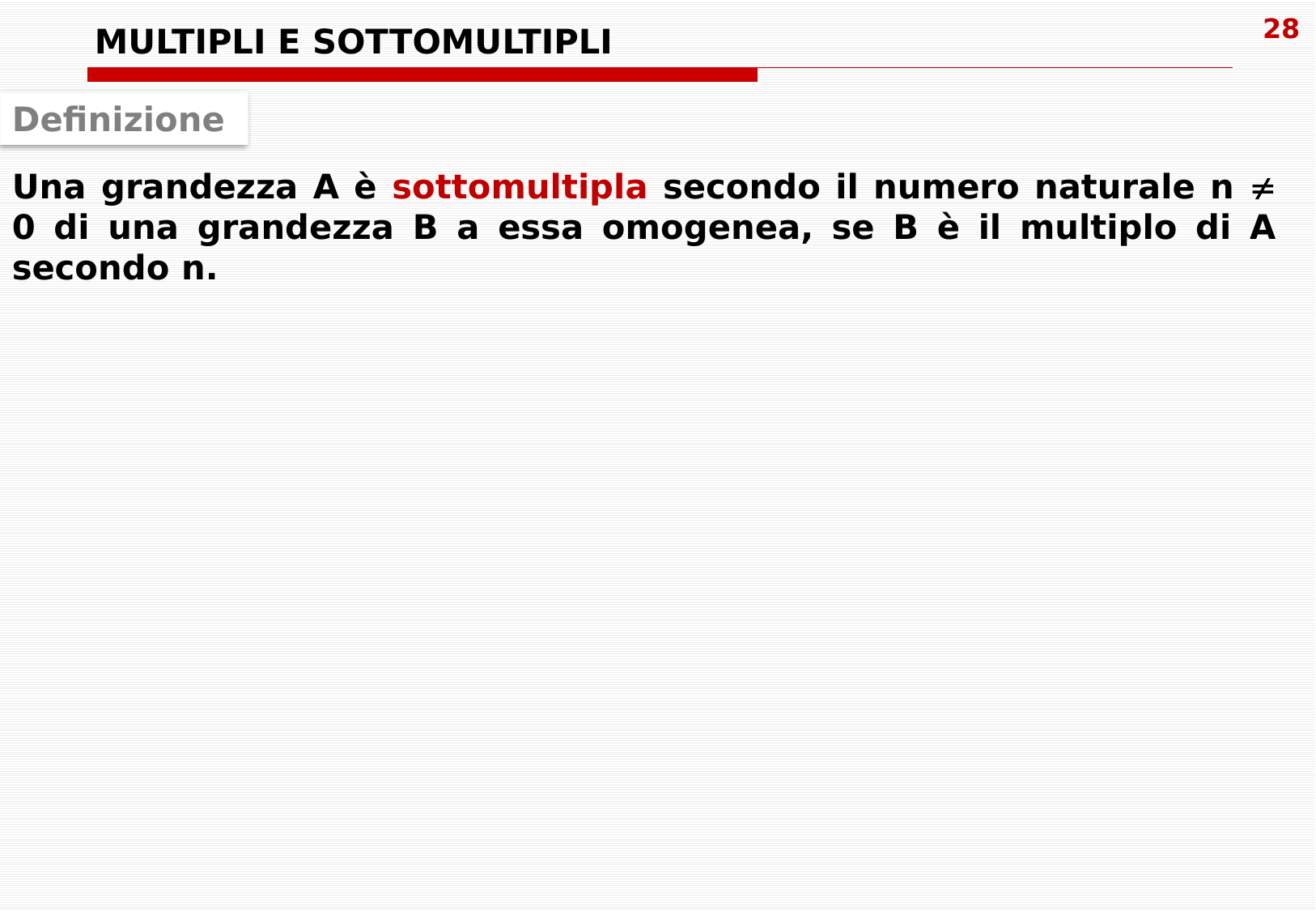

MULTIPLI E SOTTOMULTIPLI
Definizione
Una grandezza A è sottomultipla secondo il numero naturale n ≠ 0 di una grandezza B a essa omogenea, se B è il multiplo di A secondo n.